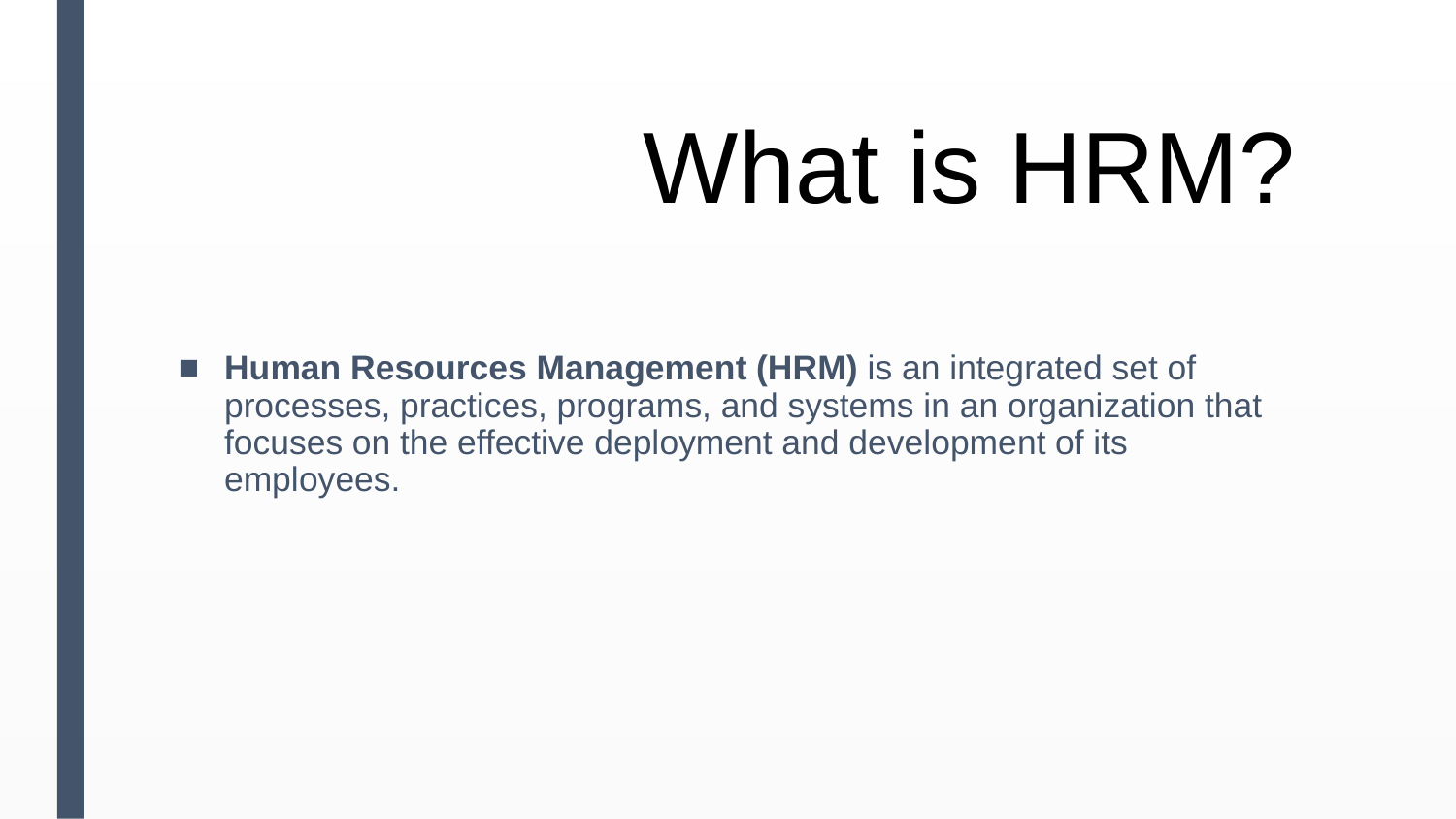

# What is HRM?

Human Resources Management (HRM) is an integrated set of processes, practices, programs, and systems in an organization that focuses on the effective deployment and development of its employees.